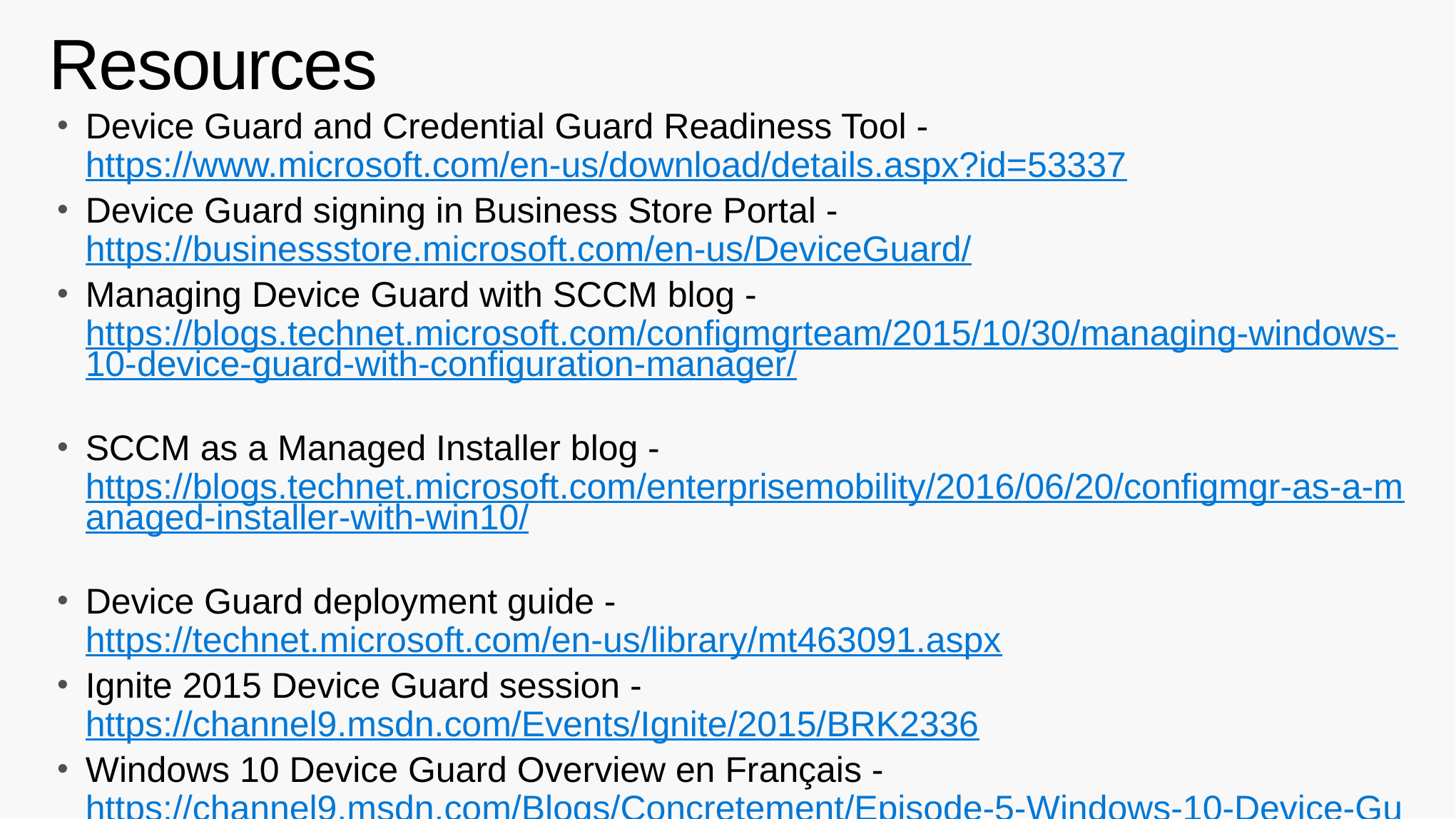

# Resources
Device Guard and Credential Guard Readiness Tool - https://www.microsoft.com/en-us/download/details.aspx?id=53337
Device Guard signing in Business Store Portal - https://businessstore.microsoft.com/en-us/DeviceGuard/
Managing Device Guard with SCCM blog - https://blogs.technet.microsoft.com/configmgrteam/2015/10/30/managing-windows-10-device-guard-with-configuration-manager/
SCCM as a Managed Installer blog - https://blogs.technet.microsoft.com/enterprisemobility/2016/06/20/configmgr-as-a-managed-installer-with-win10/
Device Guard deployment guide - https://technet.microsoft.com/en-us/library/mt463091.aspx
Ignite 2015 Device Guard session - https://channel9.msdn.com/Events/Ignite/2015/BRK2336
Windows 10 Device Guard Overview en Français - https://channel9.msdn.com/Blogs/Concretement/Episode-5-Windows-10-Device-Guard